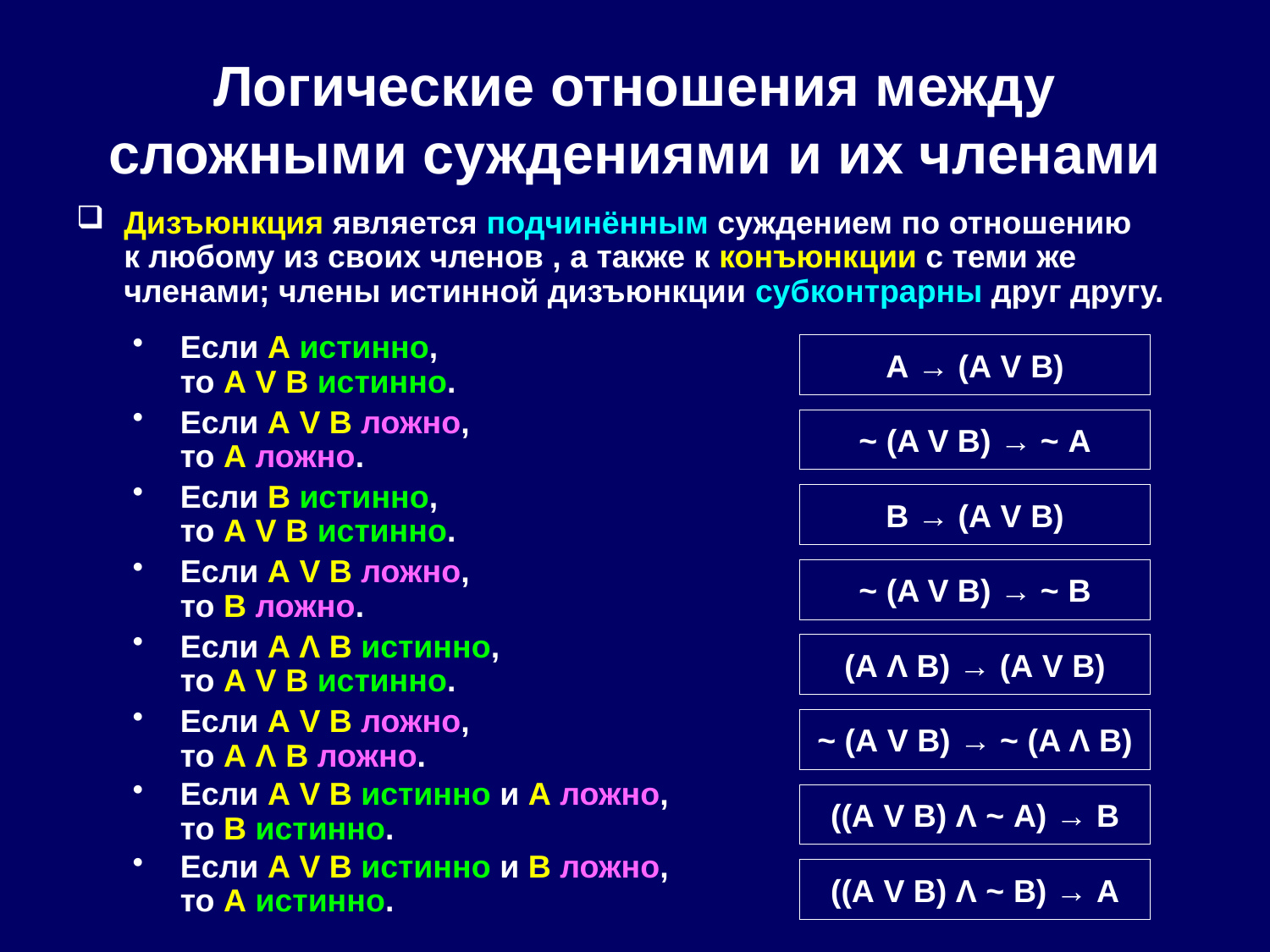

# Логические отношения между сложными суждениями и их членами
Дизъюнкция является подчинённым суждением по отношению
к любому из своих членов , а также к конъюнкции с теми же членами; члены истинной дизъюнкции субконтрарны друг другу.
Если A истинно,
то A V B истинно.
Если A V B ложно,
то A ложно.
Если B истинно,
то A V B истинно.
Если A V B ложно,
то B ложно.
Если A Λ B истинно,
то A V B истинно.
Если A V B ложно,
то A Λ B ложно.
Если A V B истинно и A ложно,
то B истинно.
Если A V B истинно и B ложно,
то A истинно.
A → (A V B)
~ (A V B) → ~ A
B → (A V B)
~ (A V B) → ~ B
(A Λ B) → (A V B)
~ (A V B) → ~ (A Λ B)
((A V B) Λ ~ A) → B
((A V B) Λ ~ B) → A